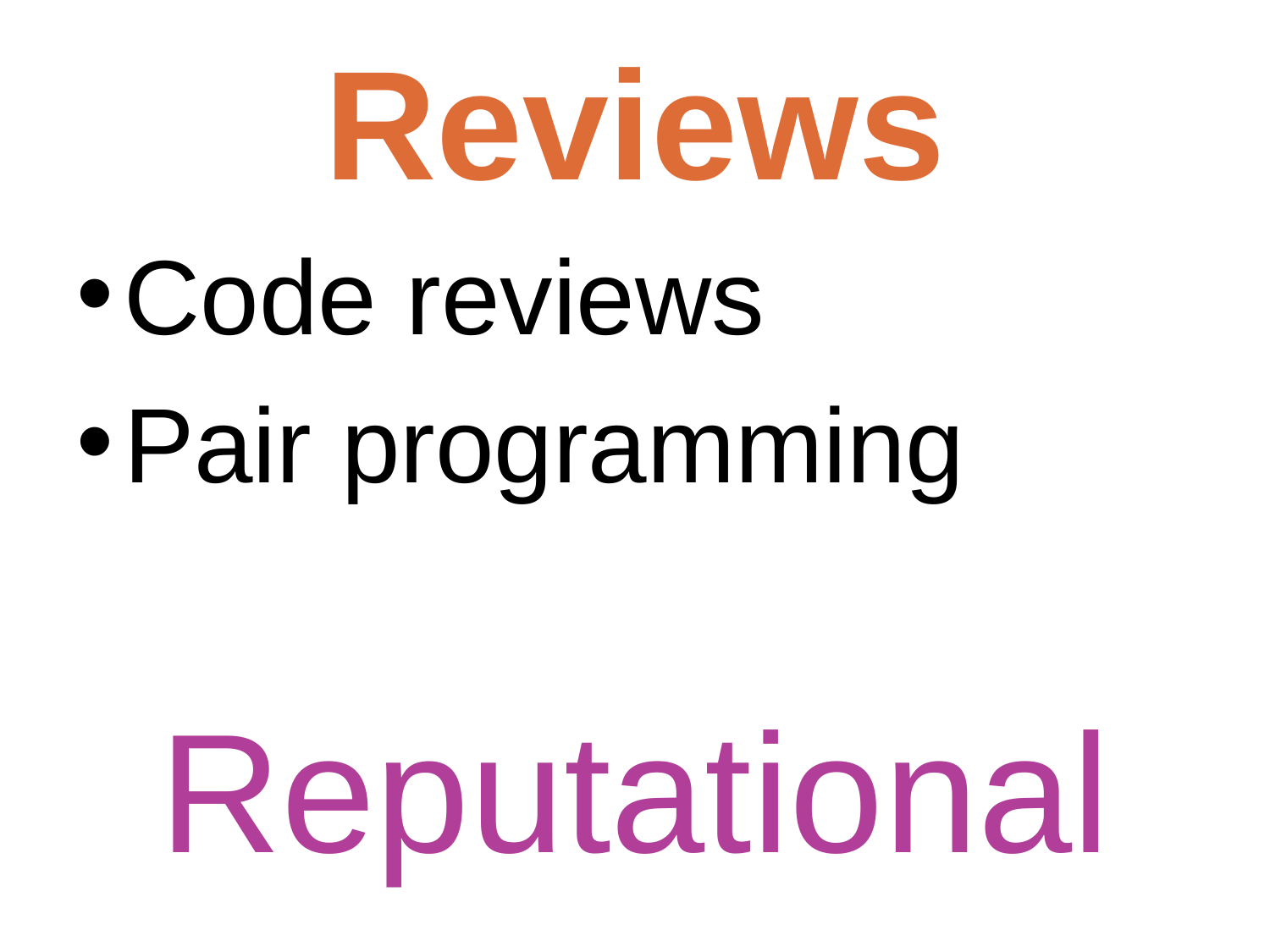

# Reviews
Code reviews
Pair programming
Reputational